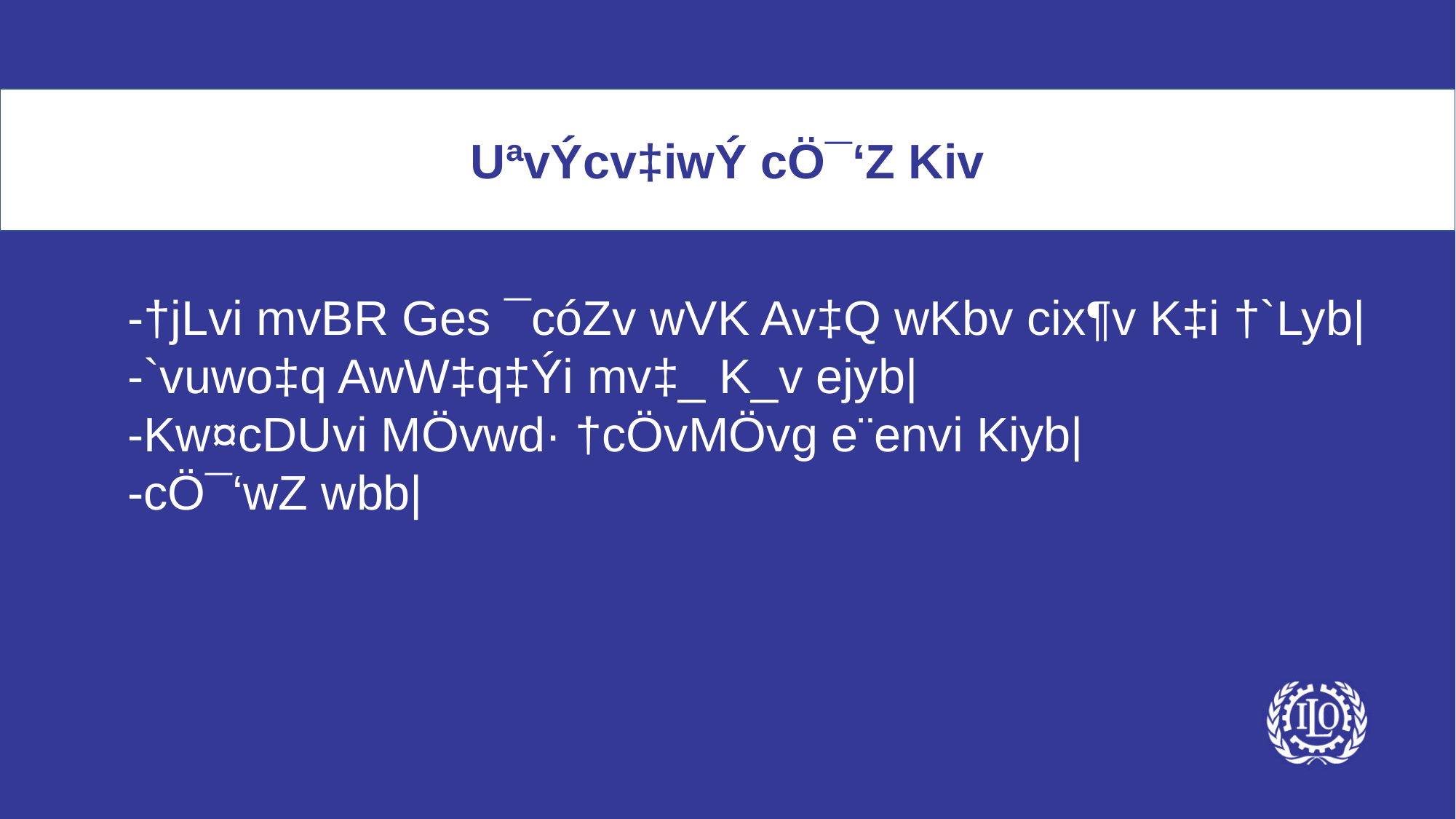

UªvÝcv‡iwÝ cÖ¯‘Z Kiv
-†jLvi mvBR Ges ¯cóZv wVK Av‡Q wKbv cix¶v K‡i †`Lyb|
-`vuwo‡q AwW‡q‡Ýi mv‡_ K_v ejyb|
-Kw¤cDUvi MÖvwd· †cÖvMÖvg e¨envi Kiyb|
-cÖ¯‘wZ wbb|